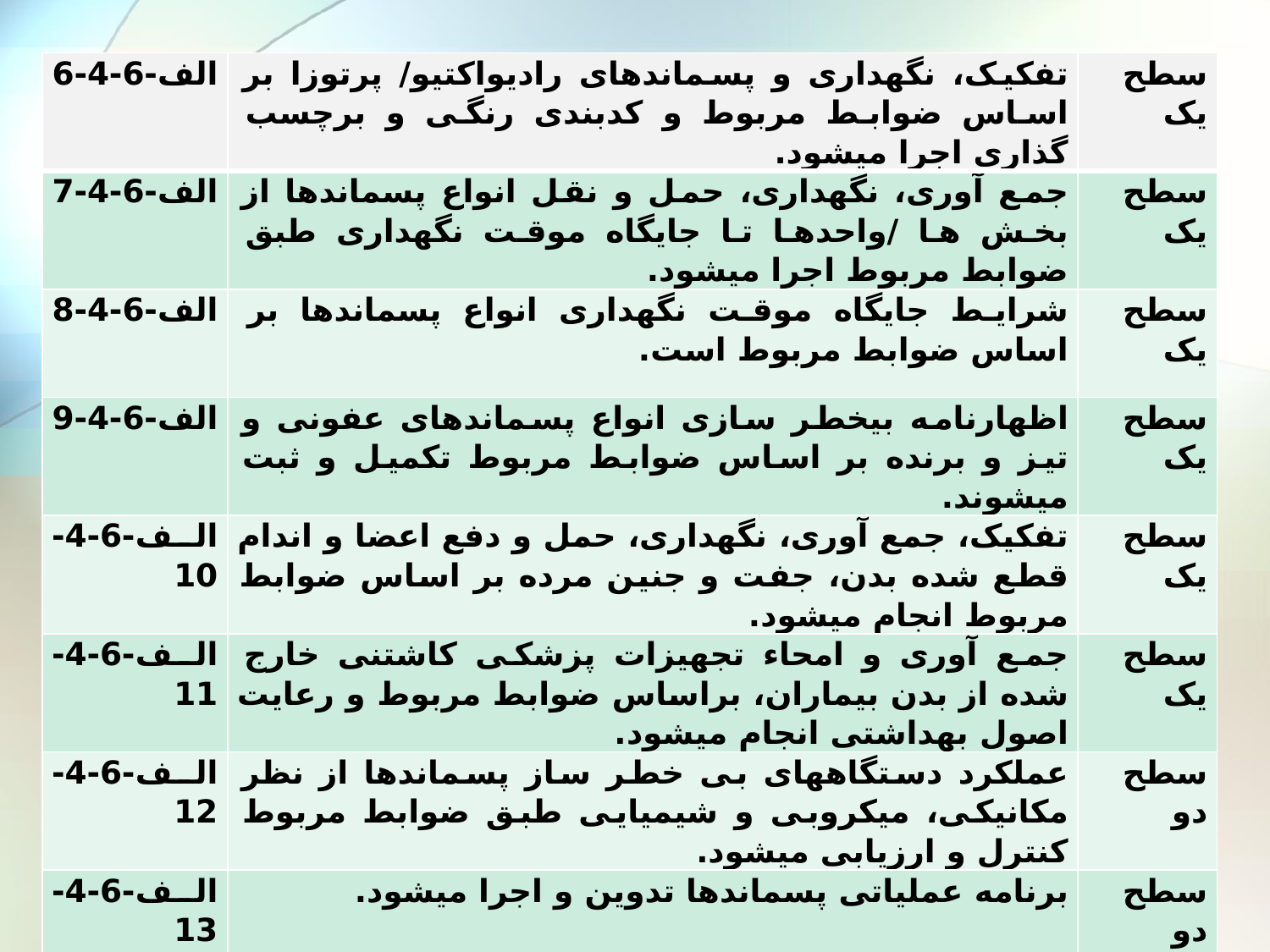

| الف-6-4-6 | تفکیک، نگهداری و پسماندهای رادیواکتیو/ پرتوزا بر اساس ضوابط مربوط و کدبندی رنگی و برچسب گذاری اجرا میشود. | سطح یک |
| --- | --- | --- |
| الف-6-4-7 | جمع آوری، نگهداری، حمل و نقل انواع پسماندها از بخش ها /واحدها تا جایگاه موقت نگهداری طبق ضوابط مربوط اجرا میشود. | سطح یک |
| الف-6-4-8 | شرایط جایگاه موقت نگهداری انواع پسماندها بر اساس ضوابط مربوط است. | سطح یک |
| الف-6-4-9 | اظهارنامه بیخطر سازی انواع پسماندهای عفونی و تیز و برنده بر اساس ضوابط مربوط تکمیل و ثبت میشوند. | سطح یک |
| الف-6-4-10 | تفکیک، جمع آوری، نگهداری، حمل و دفع اعضا و اندام قطع شده بدن، جفت و جنین مرده بر اساس ضوابط مربوط انجام میشود. | سطح یک |
| الف-6-4-11 | جمع آوری و امحاء تجهیزات پزشکی کاشتنی خارج شده از بدن بیماران، براساس ضوابط مربوط و رعایت اصول بهداشتی انجام میشود. | سطح یک |
| الف-6-4-12 | عملکرد دستگاههای بی خطر ساز پسماندها از نظر مکانیکی، میکروبی و شیمیایی طبق ضوابط مربوط کنترل و ارزیابی میشود. | سطح دو |
| الف-6-4-13 | برنامه عملیاتی پسماندها تدوین و اجرا میشود. | سطح دو |